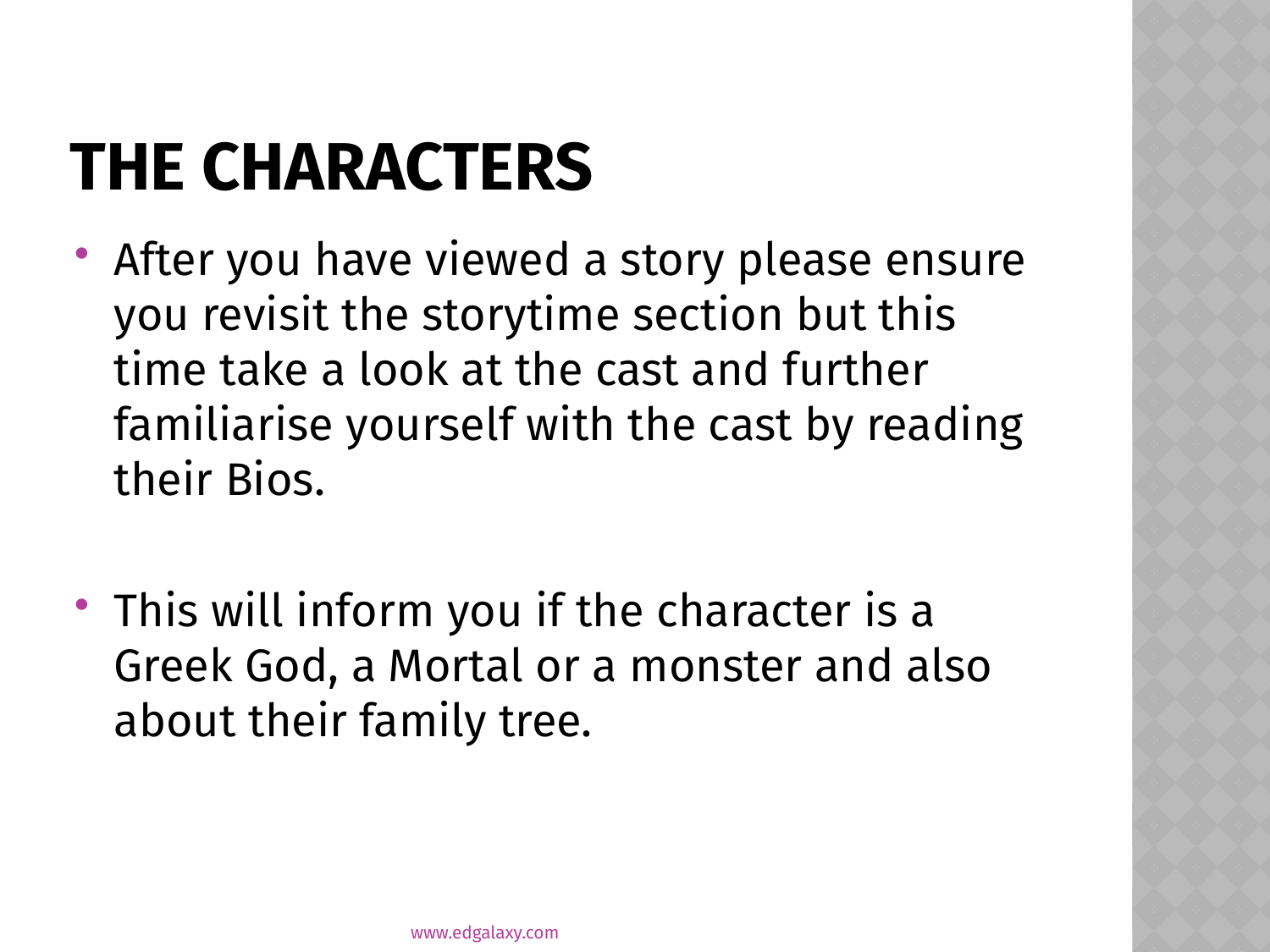

# The Characters
After you have viewed a story please ensure you revisit the storytime section but this time take a look at the cast and further familiarise yourself with the cast by reading their Bios.

This will inform you if the character is a Greek God, a Mortal or a monster and also about their family tree.
www.edgalaxy.com